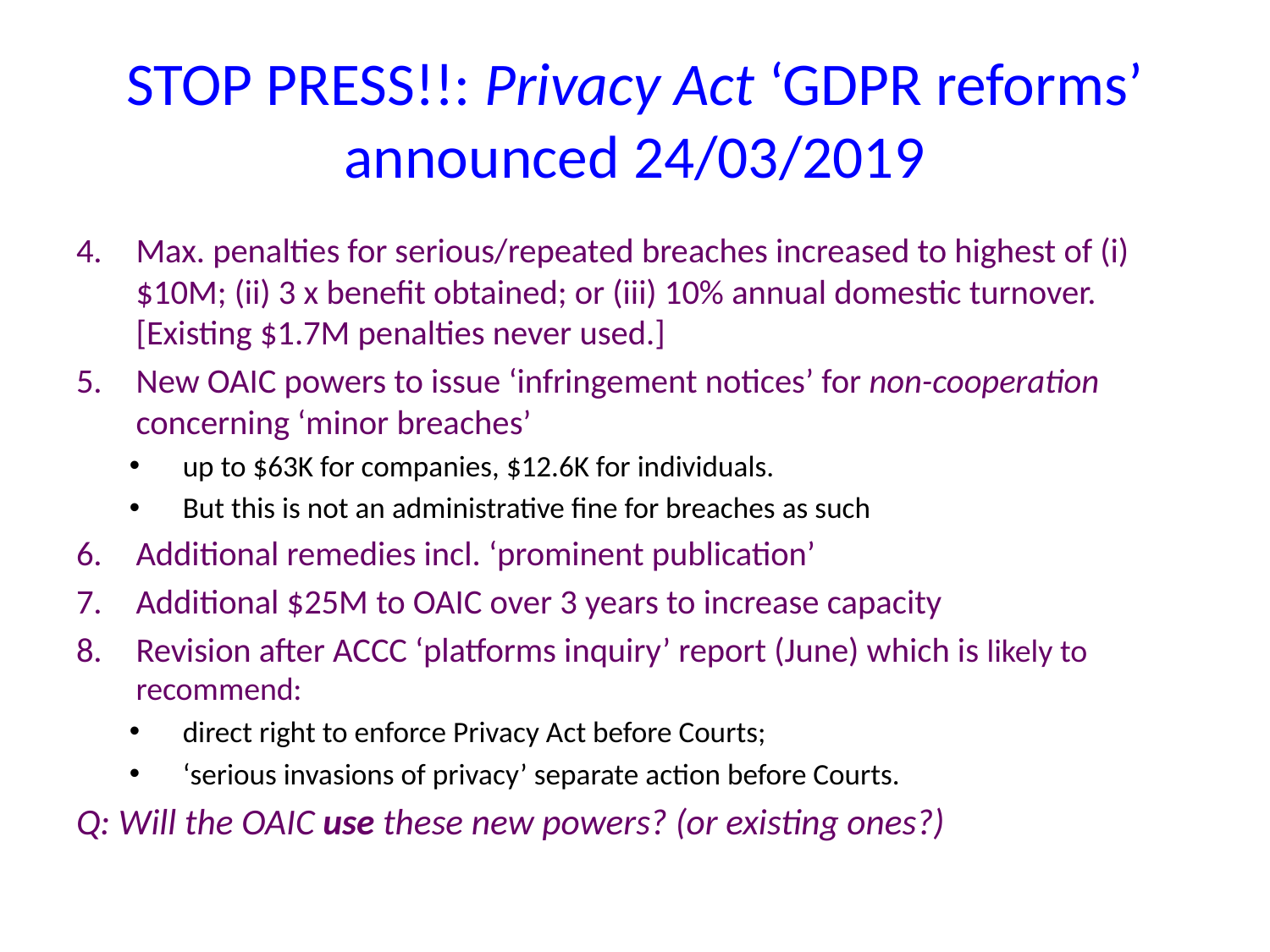

# STOP PRESS!!: Privacy Act ‘GDPR reforms’ announced 24/03/2019
Max. penalties for serious/repeated breaches increased to highest of (i) $10M; (ii) 3 x benefit obtained; or (iii) 10% annual domestic turnover. [Existing $1.7M penalties never used.]
New OAIC powers to issue ‘infringement notices’ for non-cooperation concerning ‘minor breaches’
up to $63K for companies, $12.6K for individuals.
But this is not an administrative fine for breaches as such
Additional remedies incl. ‘prominent publication’
Additional $25M to OAIC over 3 years to increase capacity
Revision after ACCC ‘platforms inquiry’ report (June) which is likely to recommend:
direct right to enforce Privacy Act before Courts;
‘serious invasions of privacy’ separate action before Courts.
Q: Will the OAIC use these new powers? (or existing ones?)